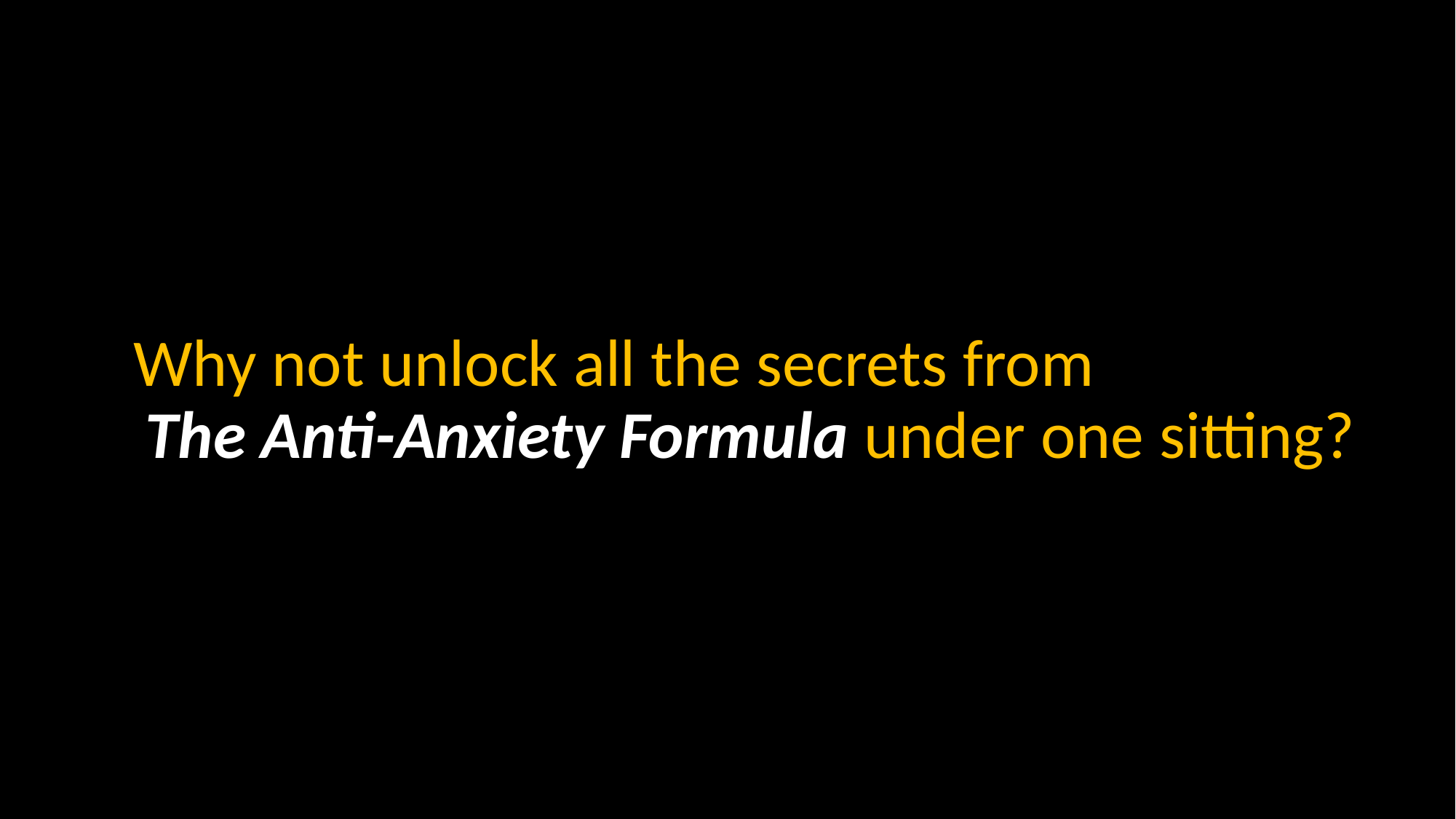

Why not unlock all the secrets from                   The Anti-Anxiety Formula under one sitting?